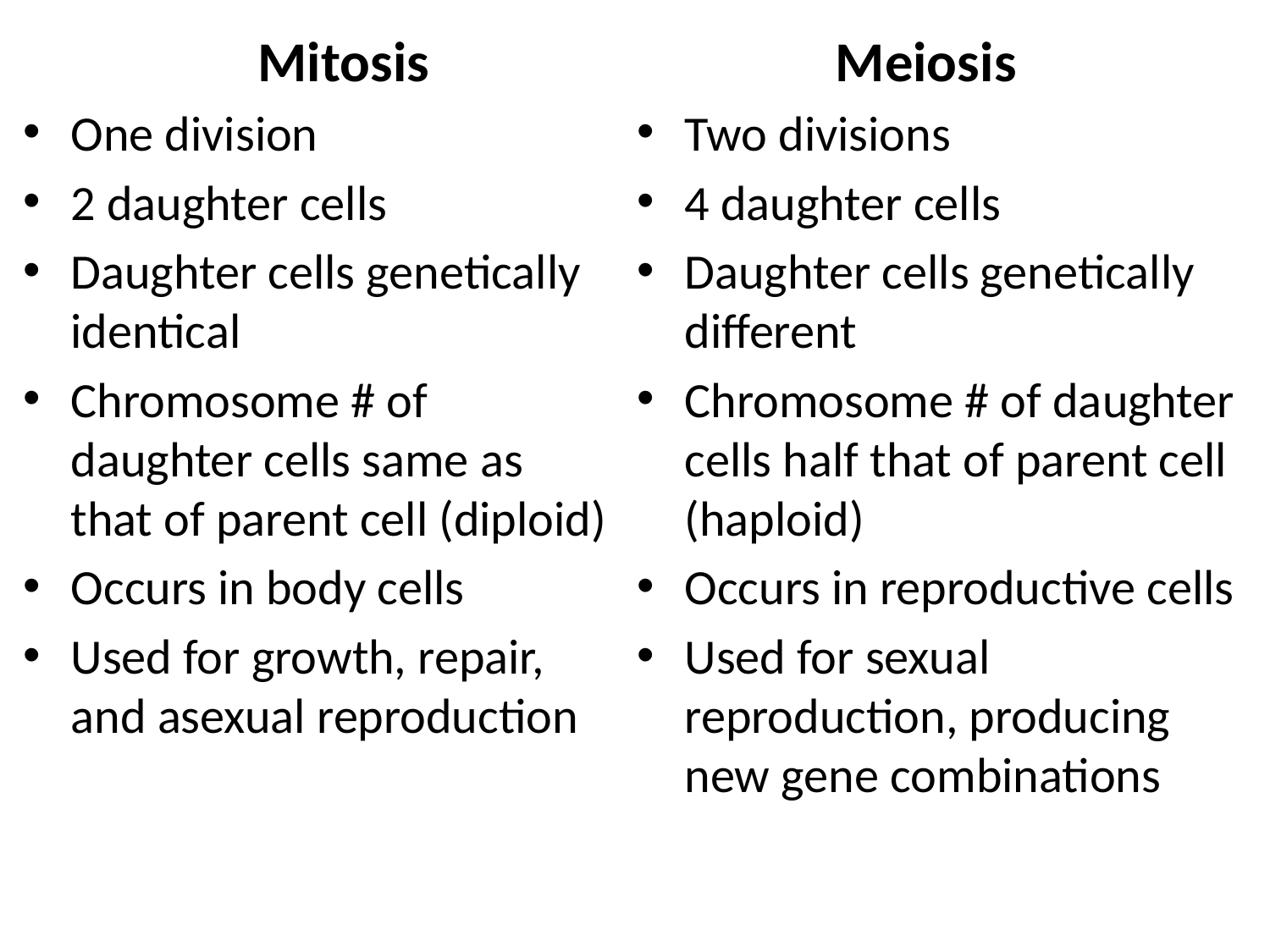

Mitosis
Meiosis
One division
2 daughter cells
Daughter cells genetically identical
Chromosome # of daughter cells same as that of parent cell (diploid)
Occurs in body cells
Used for growth, repair, and asexual reproduction
Two divisions
4 daughter cells
Daughter cells genetically different
Chromosome # of daughter cells half that of parent cell (haploid)
Occurs in reproductive cells
Used for sexual reproduction, producing new gene combinations